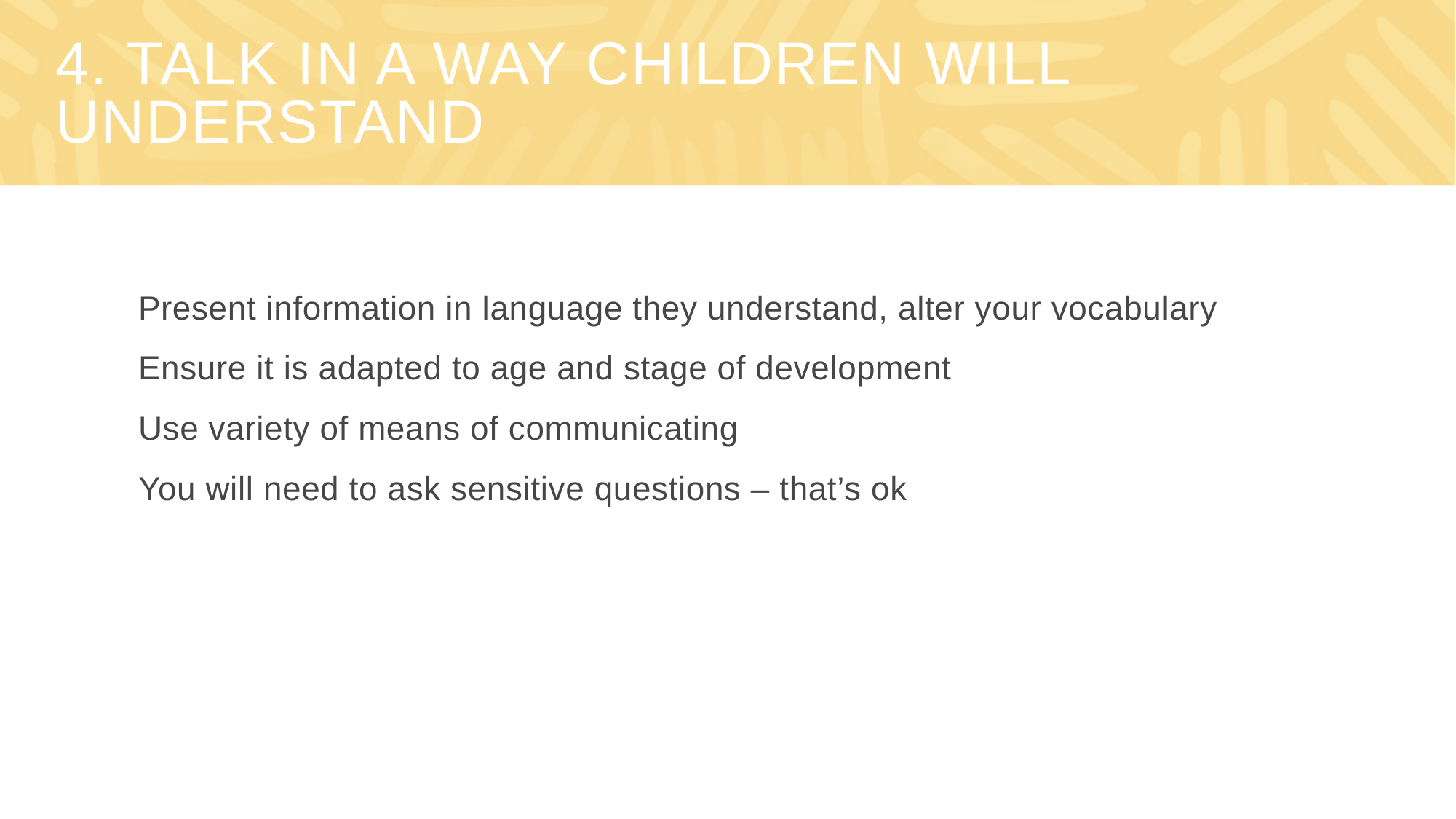

# 4. Talk in a way children will understand
Present information in language they understand, alter your vocabulary
Ensure it is adapted to age and stage of development
Use variety of means of communicating
You will need to ask sensitive questions – that’s ok